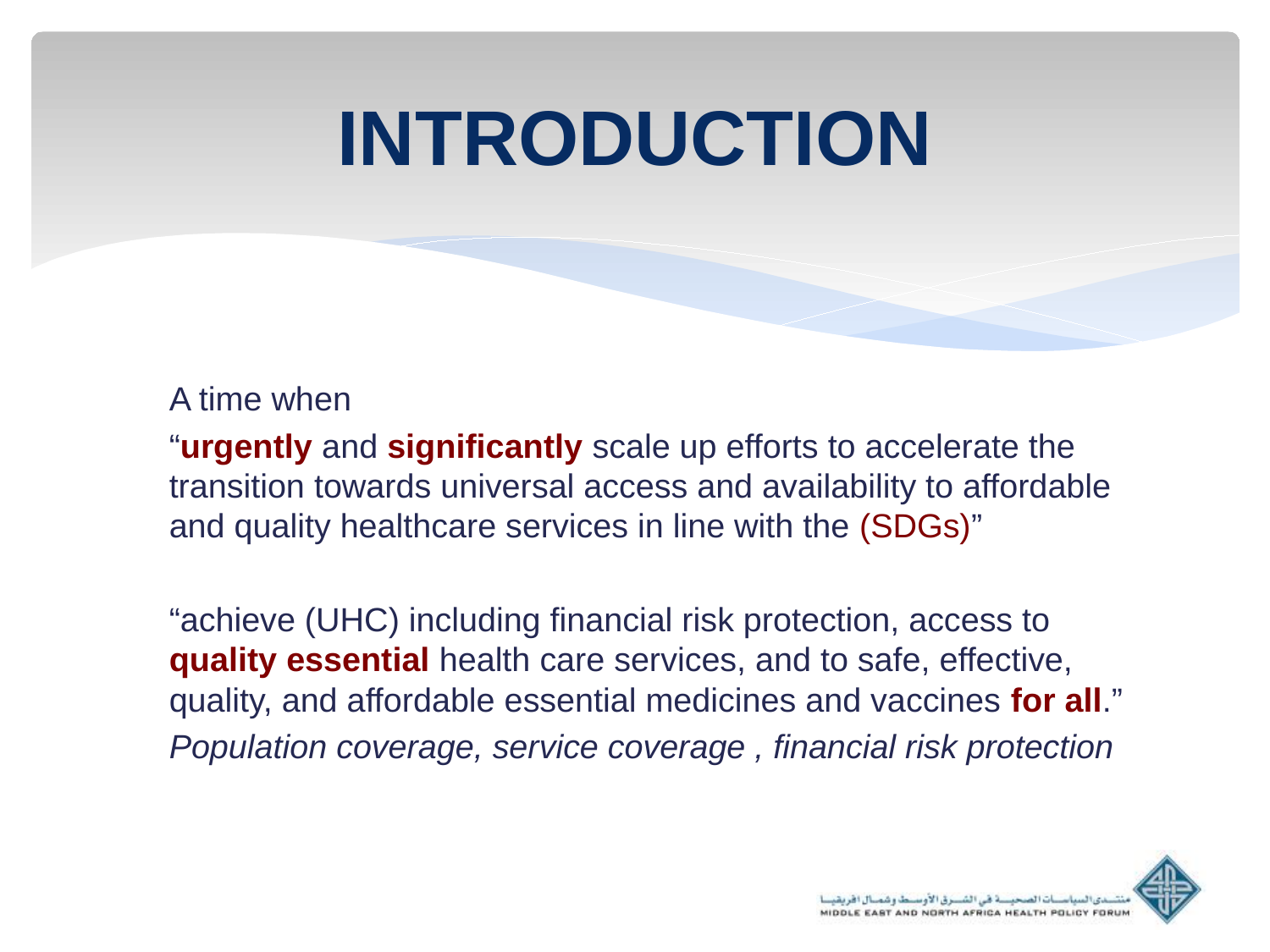

# INTRODUCTION
A time when
“urgently and significantly scale up efforts to accelerate the transition towards universal access and availability to affordable and quality healthcare services in line with the (SDGs)”

“achieve (UHC) including financial risk protection, access to quality essential health care services, and to safe, effective, quality, and affordable essential medicines and vaccines for all.”
Population coverage, service coverage , financial risk protection